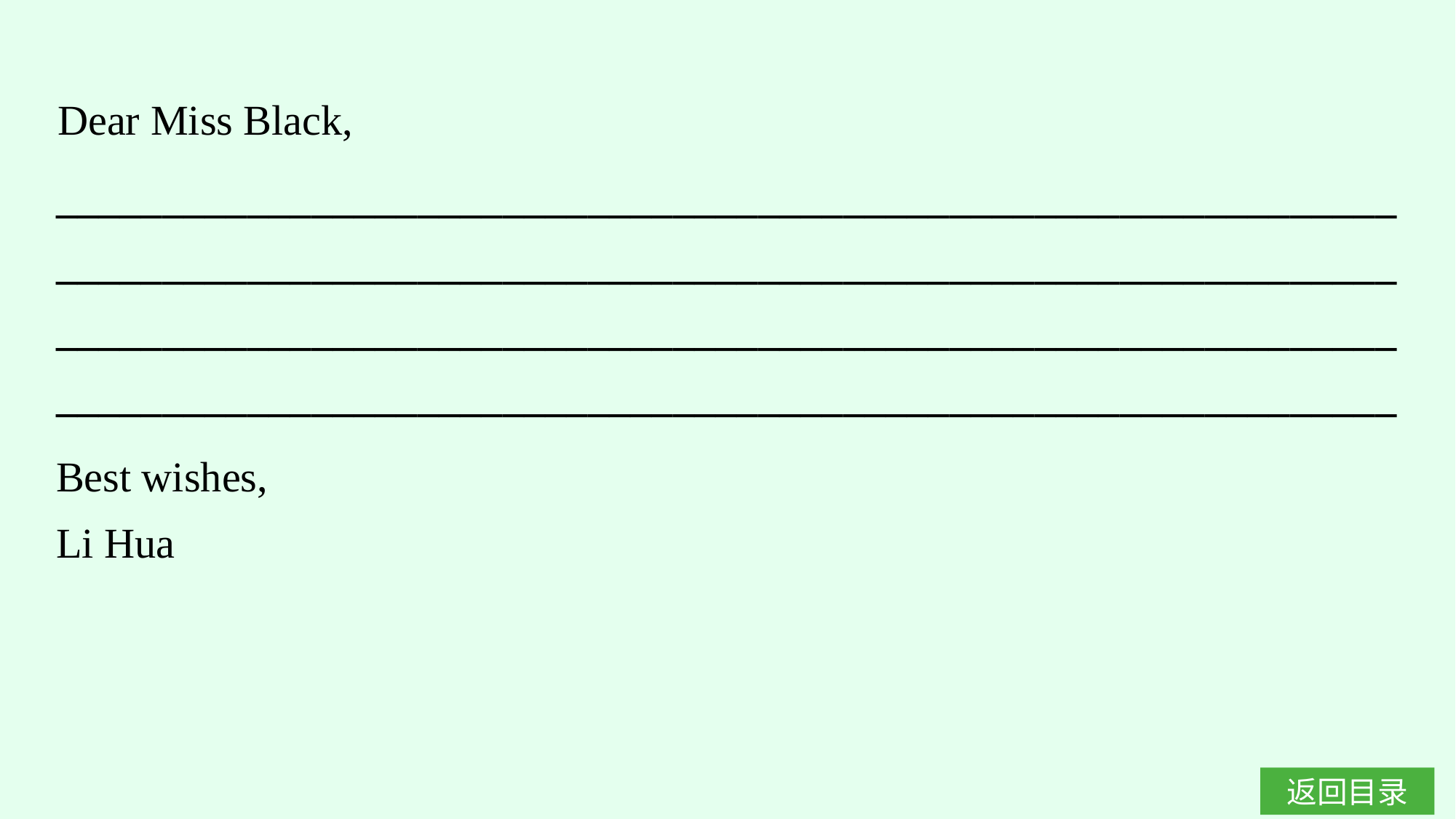

Dear Miss Black,
_______________________________________________________________
_______________________________________________________________
______________________________________________________________________________________________________________________________
Best wishes,
Li Hua